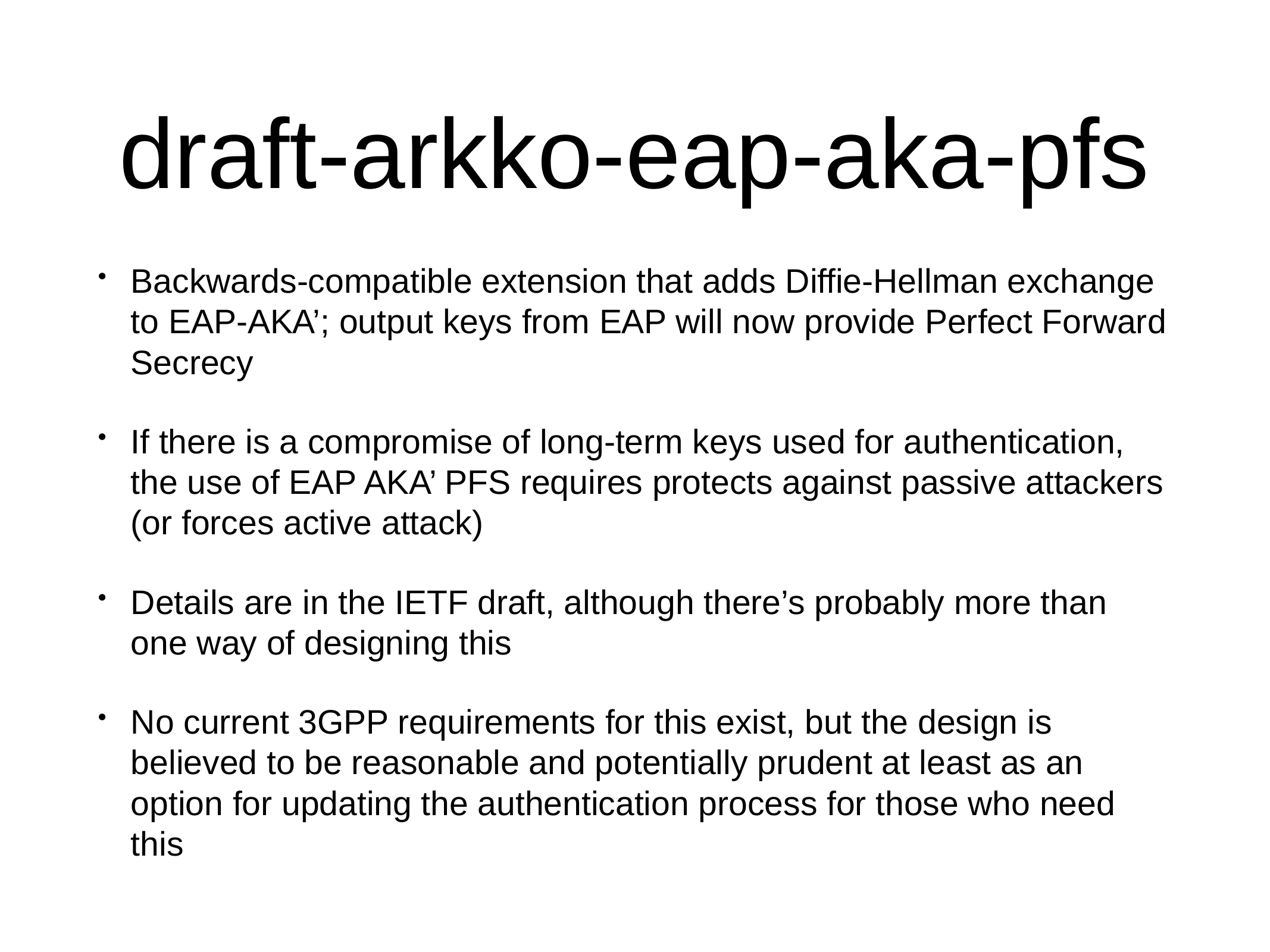

# draft-arkko-eap-aka-pfs
Backwards-compatible extension that adds Diffie-Hellman exchange to EAP-AKA’; output keys from EAP will now provide Perfect Forward Secrecy
If there is a compromise of long-term keys used for authentication, the use of EAP AKA’ PFS requires protects against passive attackers (or forces active attack)
Details are in the IETF draft, although there’s probably more than one way of designing this
No current 3GPP requirements for this exist, but the design is believed to be reasonable and potentially prudent at least as an option for updating the authentication process for those who need this